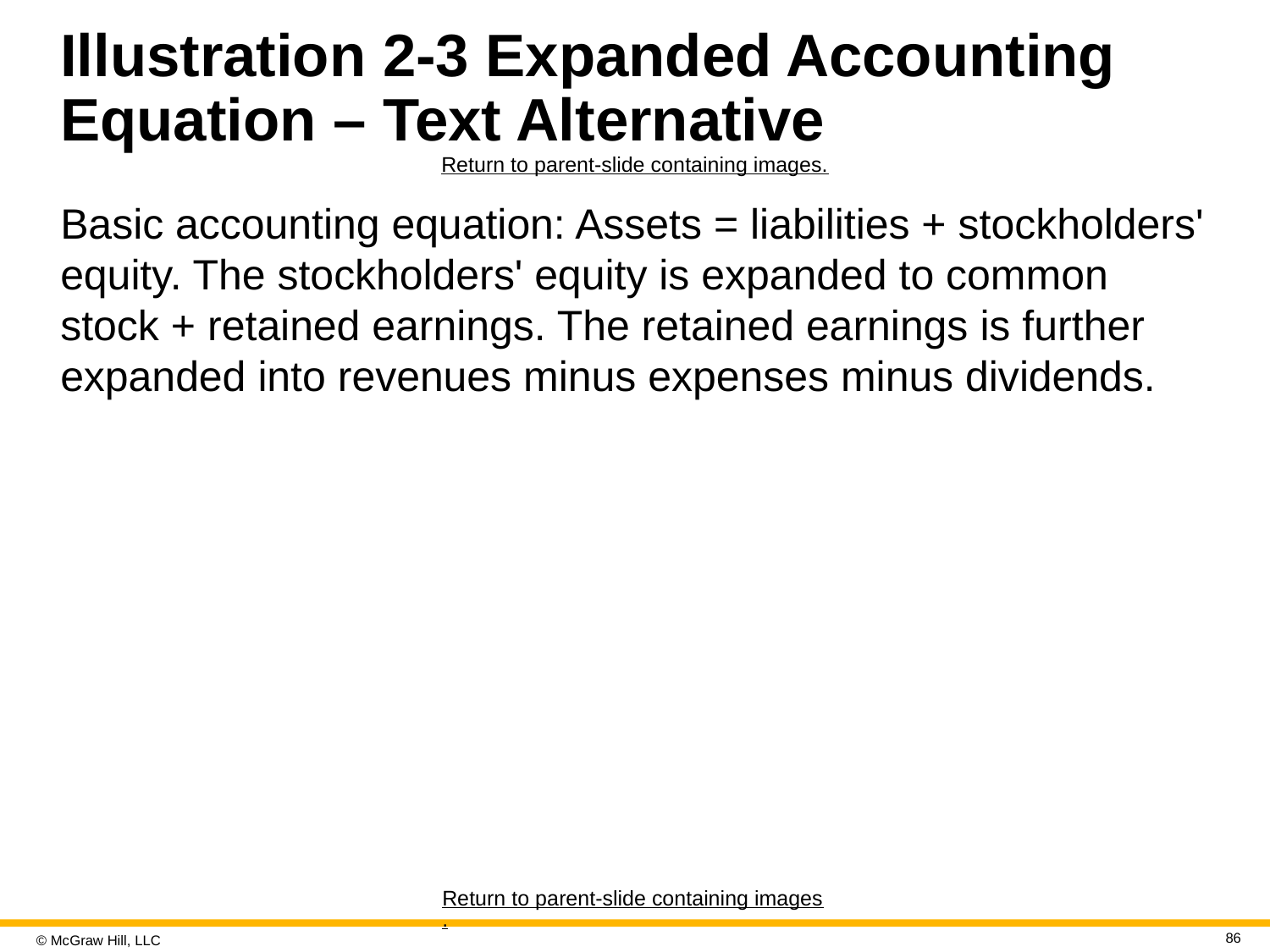

# Illustration 2-3 Expanded Accounting Equation – Text Alternative
Return to parent-slide containing images.
Basic accounting equation: Assets = liabilities + stockholders' equity. The stockholders' equity is expanded to common stock + retained earnings. The retained earnings is further expanded into revenues minus expenses minus dividends.
Return to parent-slide containing images.
86